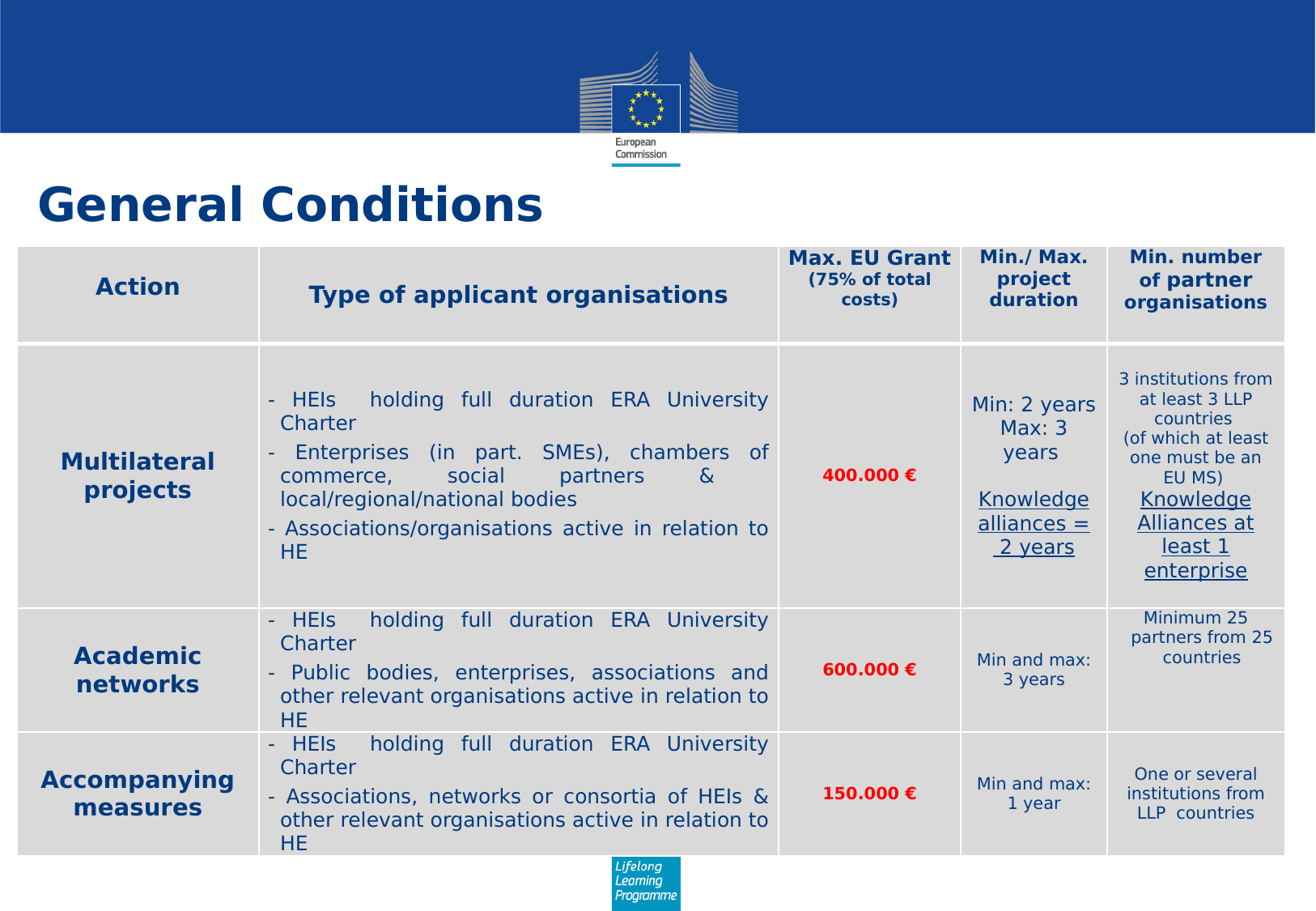

# General Conditions
| Action | Type of applicant organisations | Max. EU Grant (75% of total costs) | Min./ Max. project duration | Min. number of partner organisations |
| --- | --- | --- | --- | --- |
| Multilateral projects | - HEIs holding full duration ERA University Charter - Enterprises (in part. SMEs), chambers of commerce, social partners & local/regional/national bodies - Associations/organisations active in relation to HE | 400.000 € | Min: 2 years Max: 3 years Knowledge alliances = 2 years | 3 institutions from at least 3 LLP countries (of which at least one must be an EU MS) Knowledge Alliances at least 1 enterprise |
| Academic networks | - HEIs holding full duration ERA University Charter - Public bodies, enterprises, associations and other relevant organisations active in relation to HE | 600.000 € | Min and max: 3 years | Minimum 25 partners from 25 countries |
| Accompanying measures | - HEIs holding full duration ERA University Charter - Associations, networks or consortia of HEIs & other relevant organisations active in relation to HE | 150.000 € | Min and max: 1 year | One or several institutions from LLP countries |
Education   and Culture